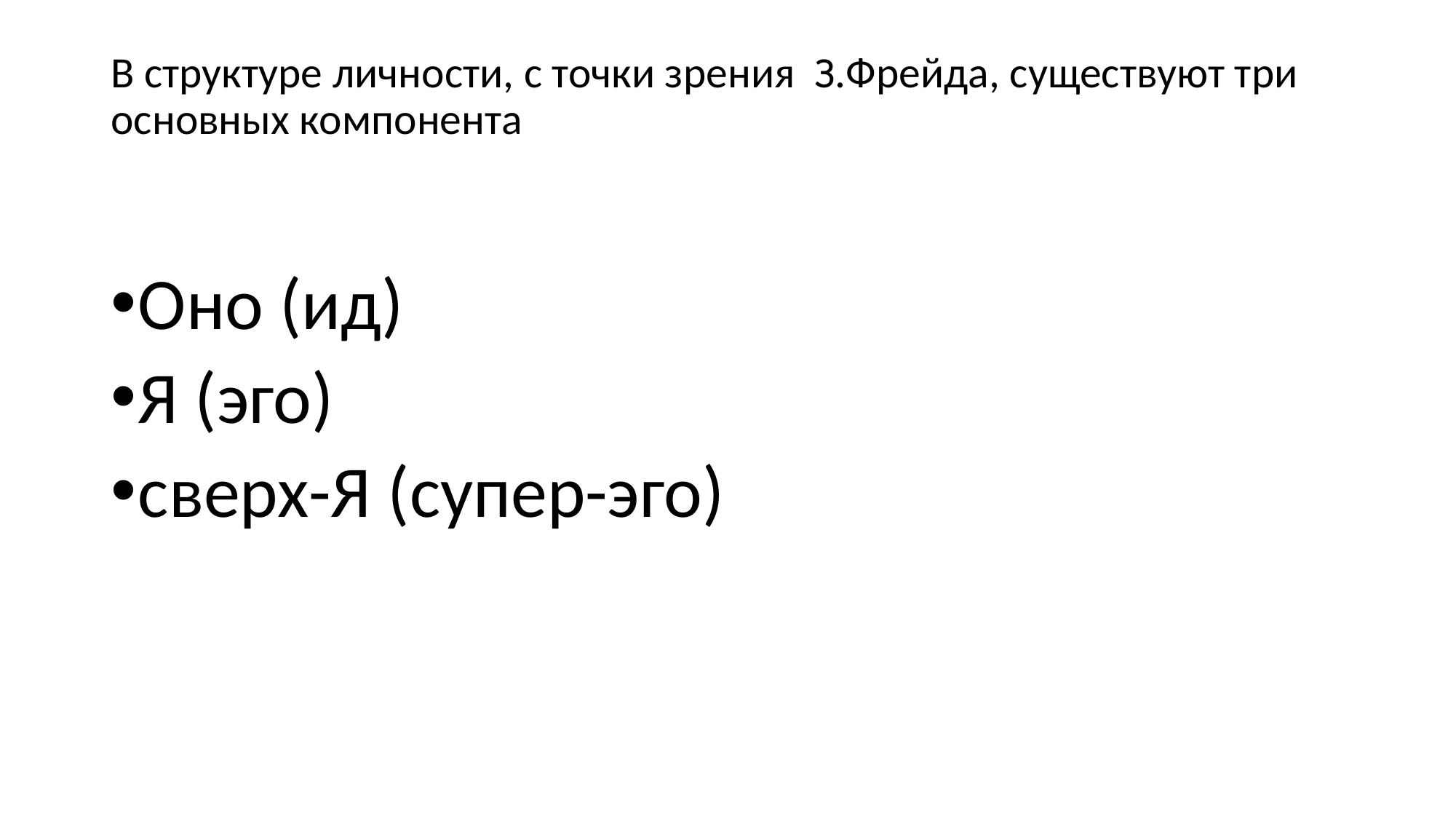

# В структуре личности, с точки зрения  З.Фрейда, существуют три основных компонента
Оно (ид)
Я (эго)
сверх-Я (супер-эго)